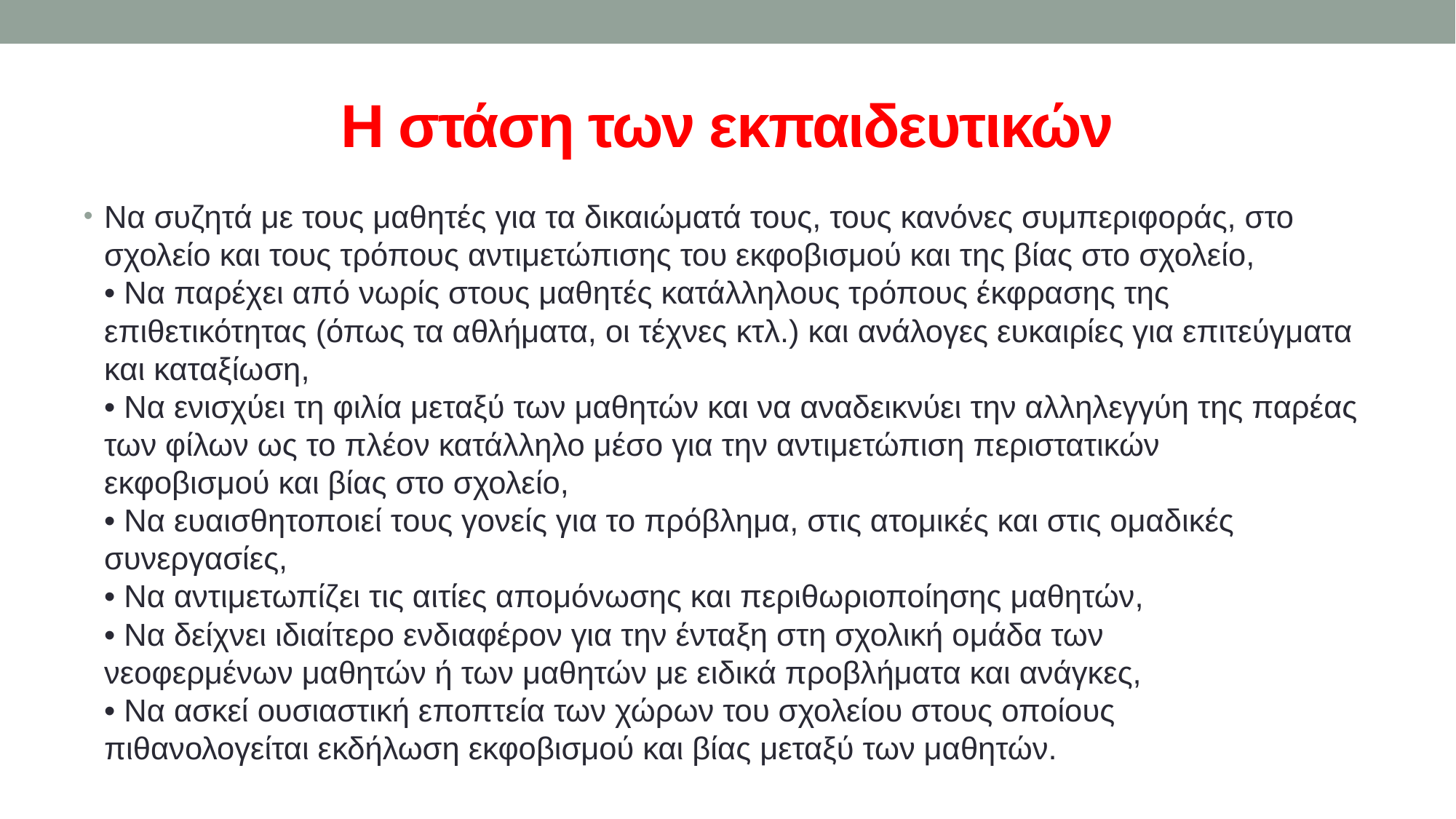

# Η στάση των εκπαιδευτικών
Να συζητά με τους μαθητές για τα δικαιώματά τους, τους κανόνες συμπεριφοράς, στο σχολείο και τους τρόπους αντιμετώπισης του εκφοβισμού και της βίας στο σχολείο,  
• Να παρέχει από νωρίς στους μαθητές κατάλληλους τρόπους έκφρασης της επιθετικότητας (όπως τα αθλήματα, οι τέχνες κτλ.) και ανάλογες ευκαιρίες για επιτεύγματα και καταξίωση,  
• Να ενισχύει τη φιλία μεταξύ των μαθητών και να αναδεικνύει την αλληλεγγύη της παρέας των φίλων ως το πλέον κατάλληλο μέσο για την αντιμετώπιση περιστατικών  
εκφοβισμού και βίας στο σχολείο,  
• Να ευαισθητοποιεί τους γονείς για το πρόβλημα, στις ατομικές και στις ομαδικές  
συνεργασίες,  
• Να αντιμετωπίζει τις αιτίες απομόνωσης και περιθωριοποίησης μαθητών,  
• Να δείχνει ιδιαίτερο ενδιαφέρον για την ένταξη στη σχολική ομάδα των νεοφερμένων μαθητών ή των μαθητών με ειδικά προβλήματα και ανάγκες,  
• Να ασκεί ουσιαστική εποπτεία των χώρων του σχολείου στους οποίους πιθανολογείται εκδήλωση εκφοβισμού και βίας μεταξύ των μαθητών.